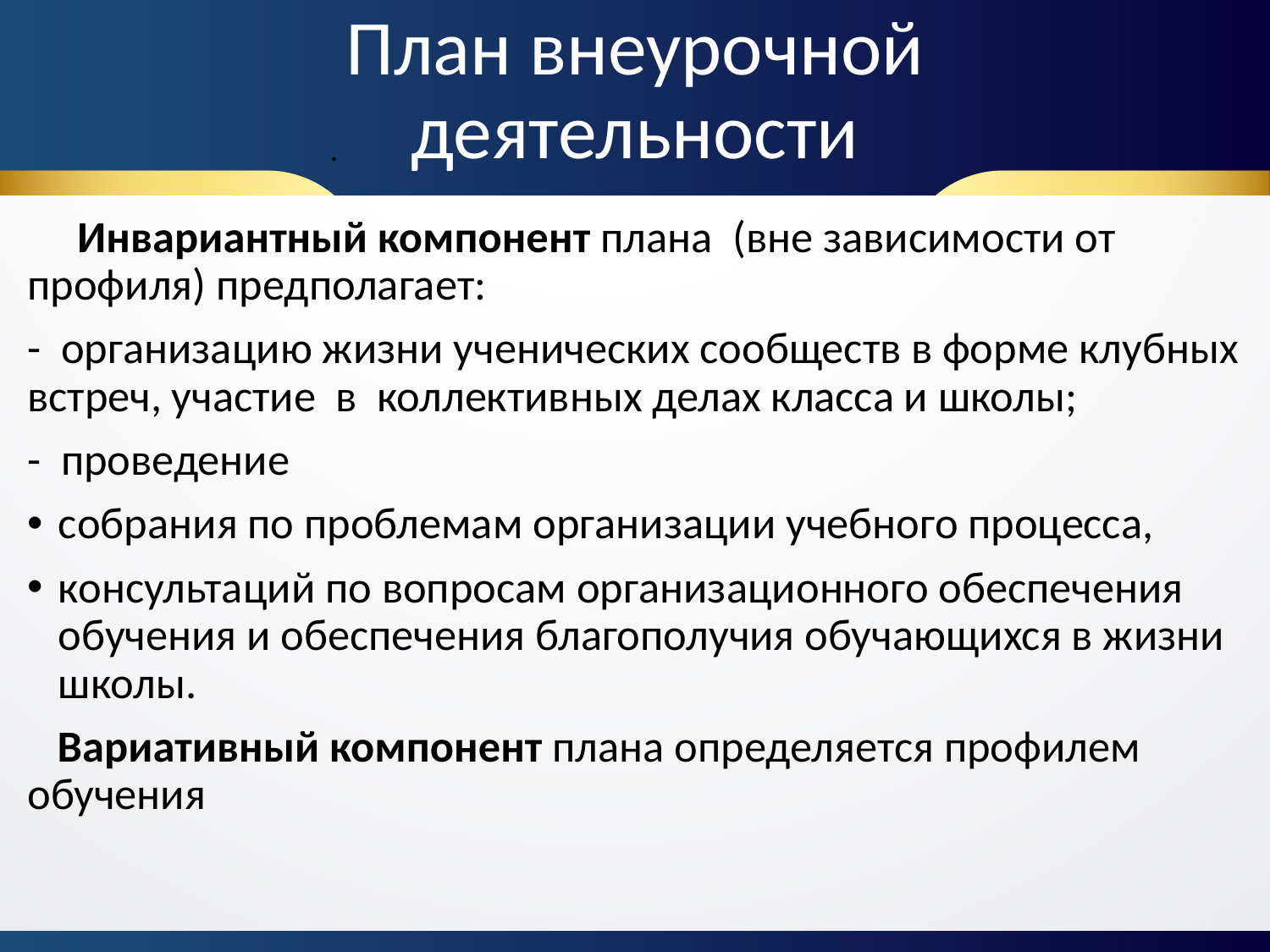

# План внеурочной деятельности
.
     Инвариантный компонент плана  (вне зависимости от профиля) предполагает:
-  организацию жизни ученических сообществ в форме клубных встреч, участие  в  коллективных делах класса и школы;
-  проведение
собрания по проблемам организации учебного процесса,
консультаций по вопросам организационного обеспечения обучения и обеспечения благополучия обучающихся в жизни школы.
   Вариативный компонент плана определяется профилем обучения